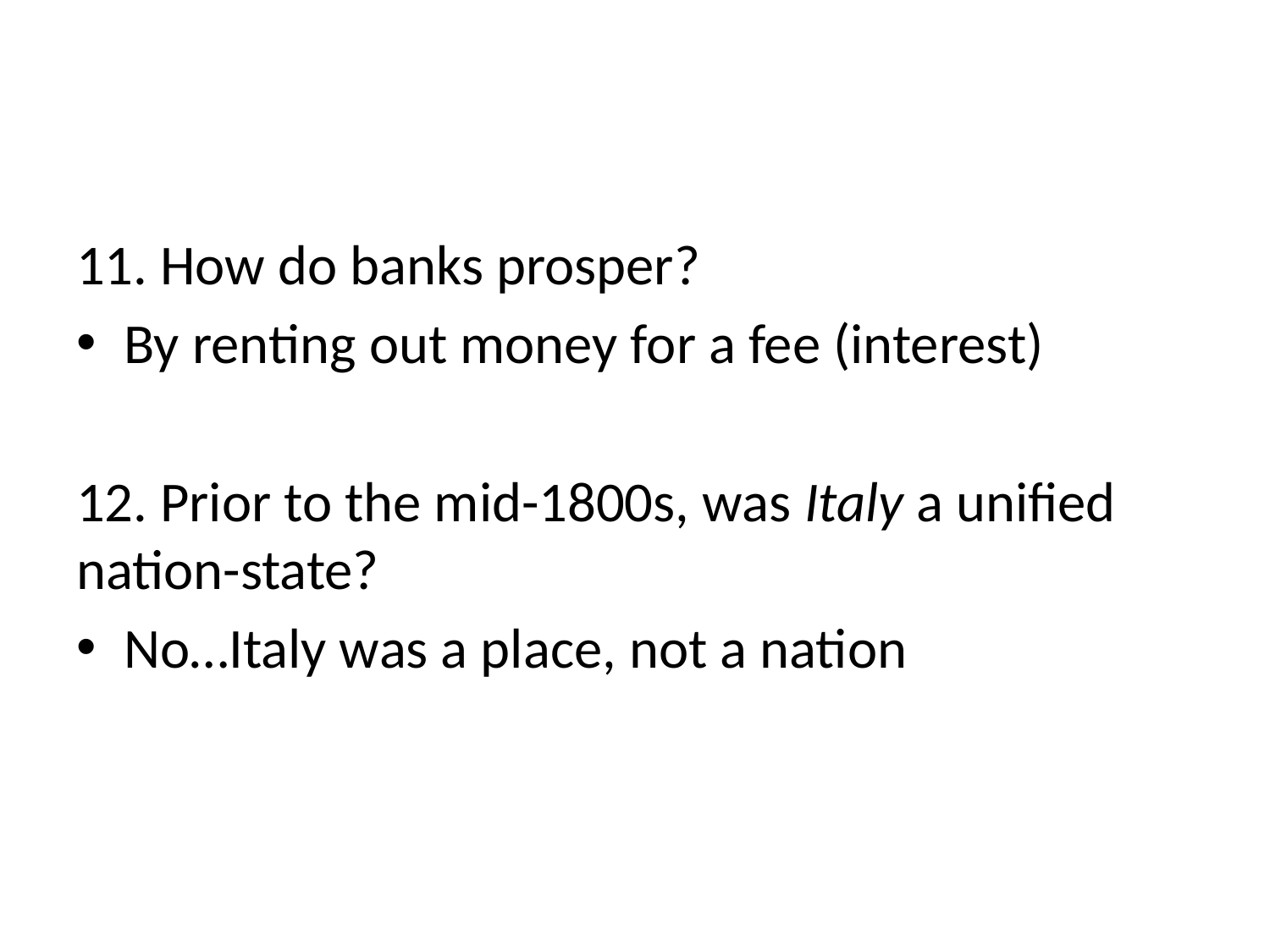

#
11. How do banks prosper?
By renting out money for a fee (interest)

12. Prior to the mid-1800s, was Italy a unified nation-state?
No…Italy was a place, not a nation